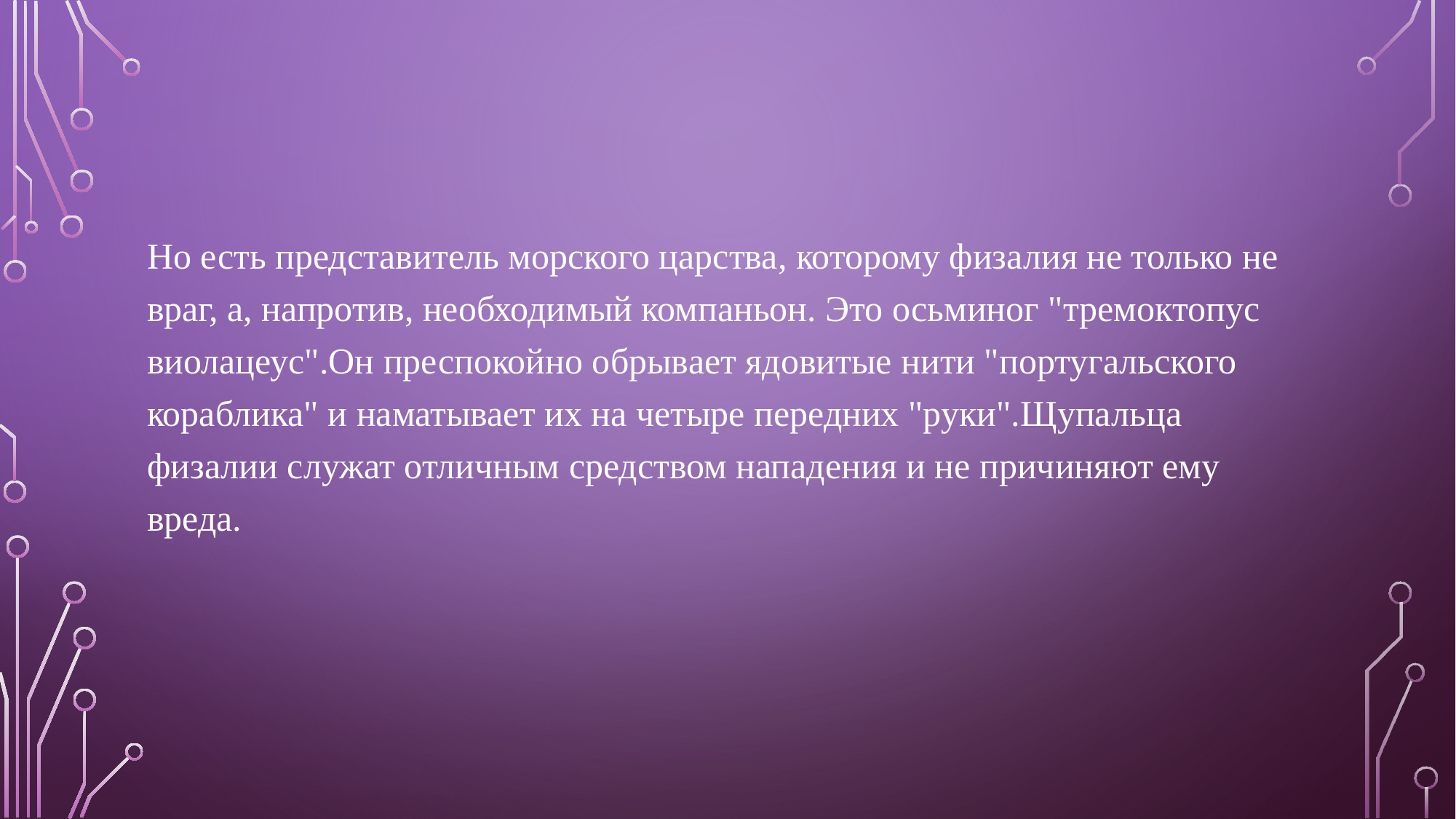

#
Но есть представитель морского царства, которому физалия не только не враг, а, напротив, необходимый компаньон. Это осьминог "тремоктопус виолацеус".Он преспокойно обрывает ядовитые нити "португальского кораблика" и наматывает их на четыре передних "руки".Щупальца физалии служат отличным средством нападения и не причиняют ему вреда.